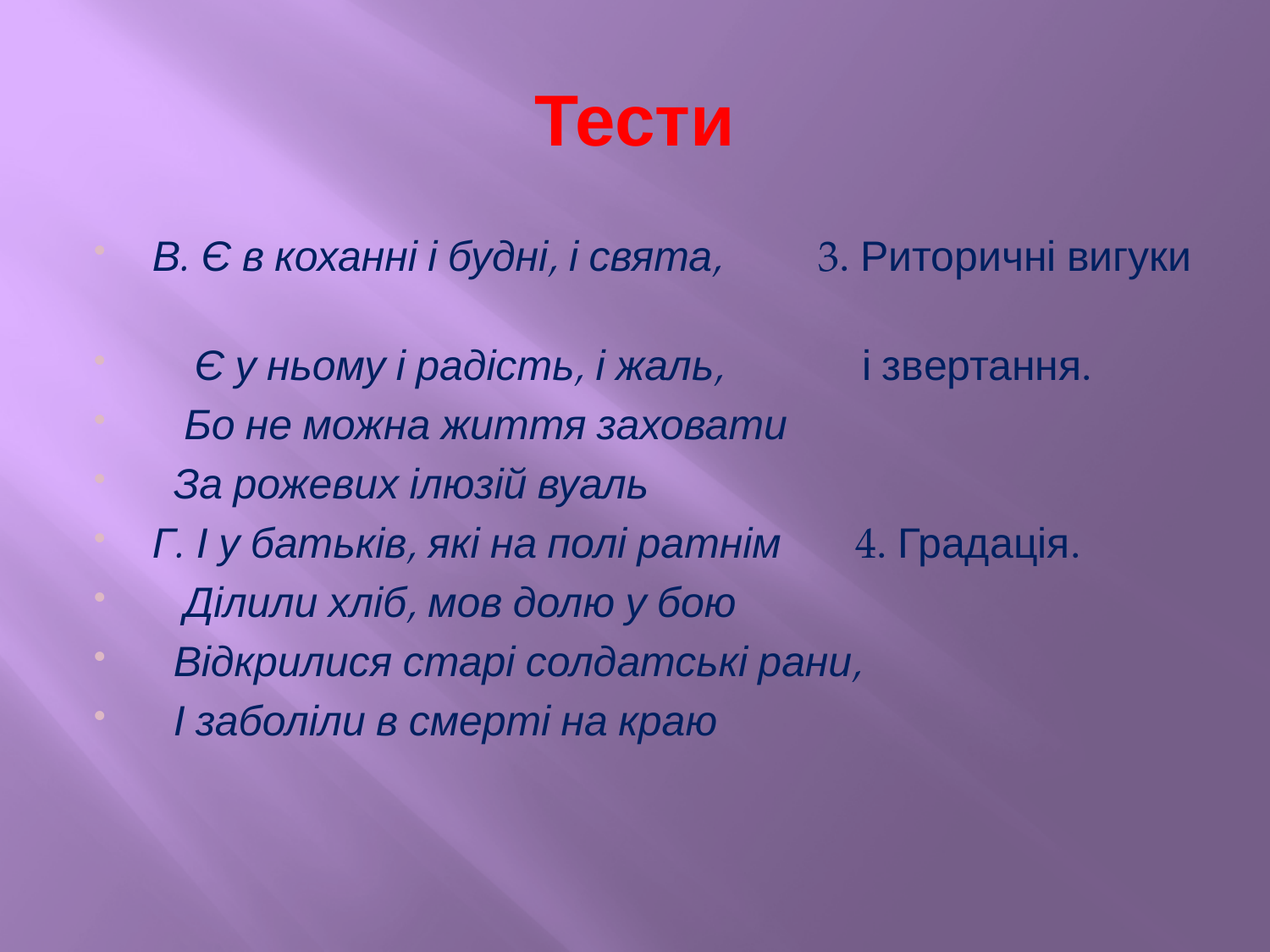

# Тести
В. Є в коханні і будні, і свята,         3. Риторичні вигуки
    Є у ньому і радість, і жаль,             і звертання.
   Бо не можна життя заховати
  За рожевих ілюзій вуаль
Г. І у батьків, які на полі ратнім       4. Градація.
   Ділили хліб, мов долю у бою
  Відкрилися старі солдатські рани,
  І заболіли в смерті на краю